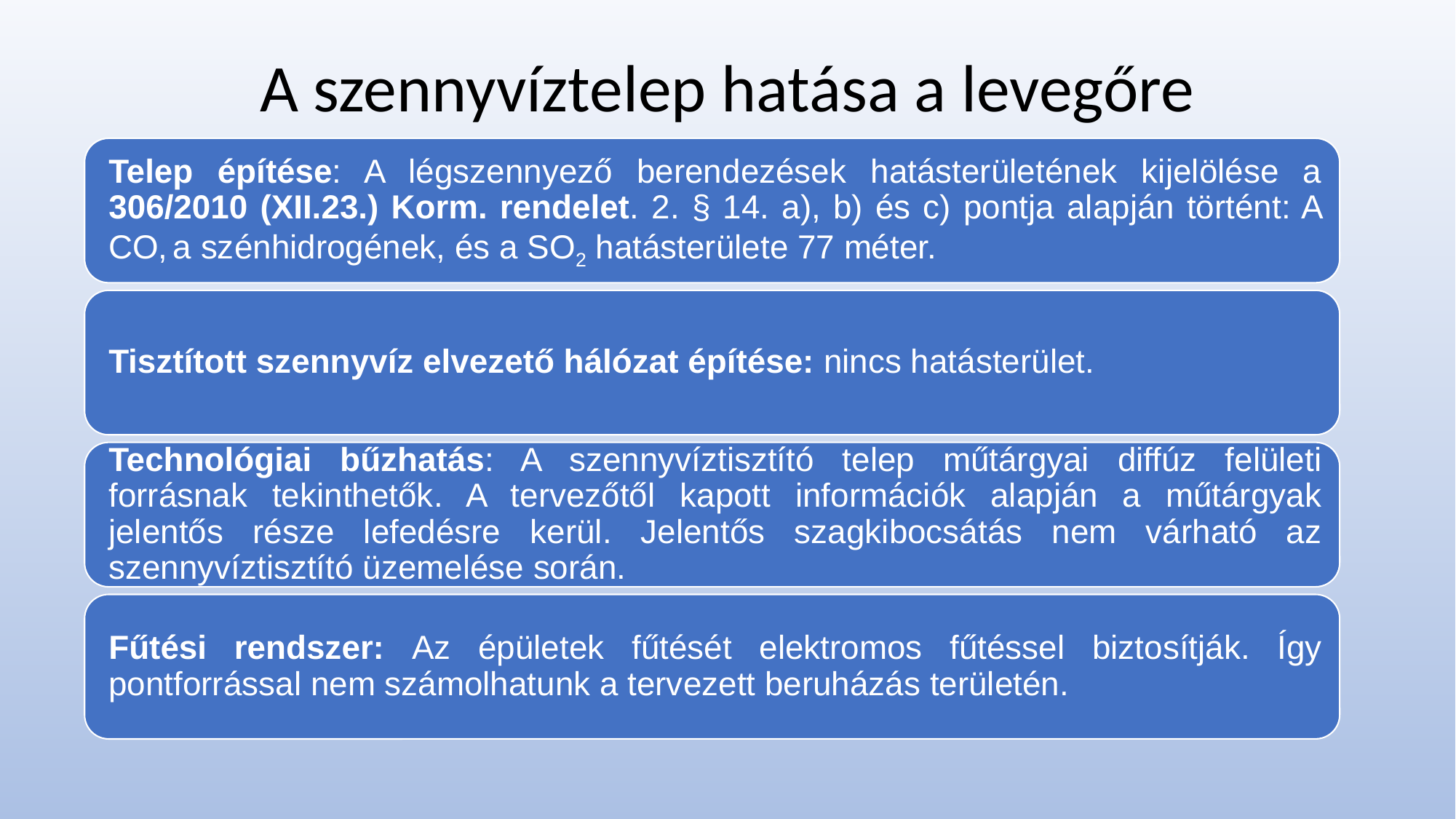

A szennyvíztelep hatása a levegőre
Telep építése: A légszennyező berendezések hatásterületének kijelölése a 306/2010 (XII.23.) Korm. rendelet. 2. § 14. a), b) és c) pontja alapján történt: A CO, a szénhidrogének, és a SO2 hatásterülete 77 méter.
Tisztított szennyvíz elvezető hálózat építése: nincs hatásterület.
Technológiai bűzhatás: A szennyvíztisztító telep műtárgyai diffúz felületi forrásnak tekinthetők. A tervezőtől kapott információk alapján a műtárgyak jelentős része lefedésre kerül. Jelentős szagkibocsátás nem várható az szennyvíztisztító üzemelése során.
Fűtési rendszer: Az épületek fűtését elektromos fűtéssel biztosítják. Így pontforrással nem számolhatunk a tervezett beruházás területén.